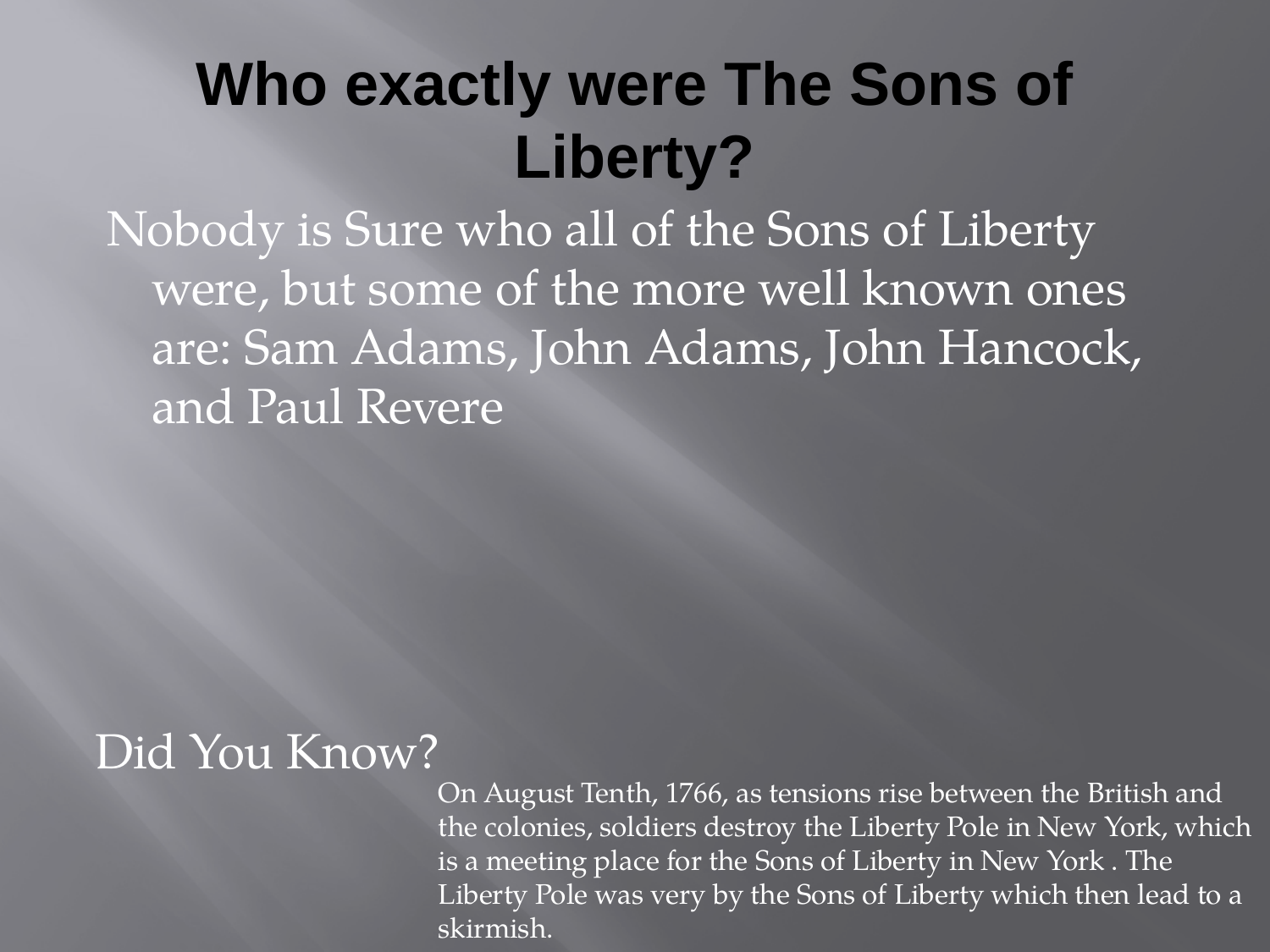

# Who exactly were The Sons of Liberty?
 Nobody is Sure who all of the Sons of Liberty were, but some of the more well known ones are: Sam Adams, John Adams, John Hancock, and Paul Revere

Did You Know?
On August Tenth, 1766, as tensions rise between the British and the colonies, soldiers destroy the Liberty Pole in New York, which is a meeting place for the Sons of Liberty in New York . The Liberty Pole was very by the Sons of Liberty which then lead to a skirmish.